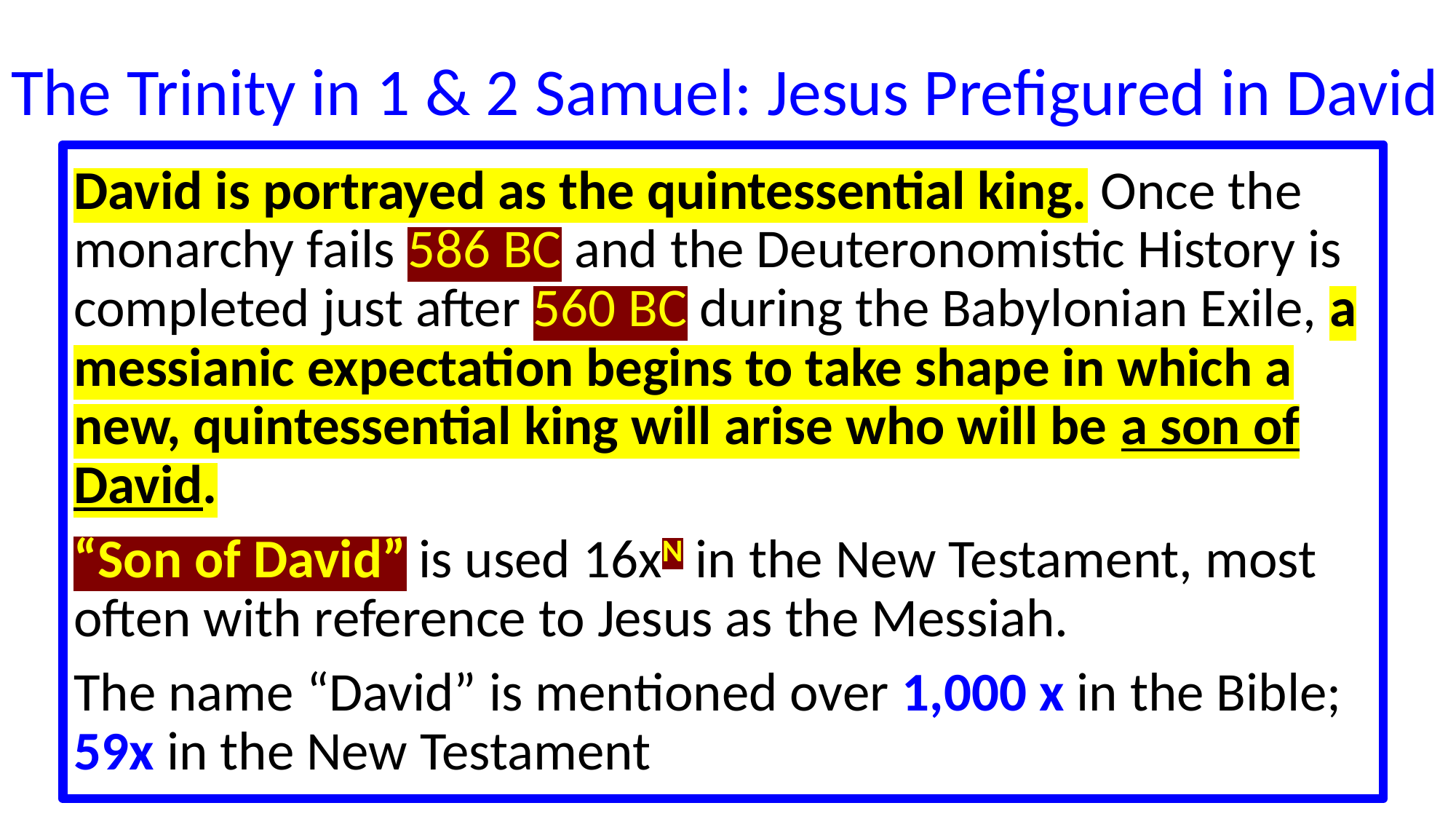

# The Trinity in 1 & 2 Samuel: Jesus Prefigured in David
David is portrayed as the quintessential king. Once the monarchy fails 586 BC and the Deuteronomistic History is completed just after 560 BC during the Babylonian Exile, a messianic expectation begins to take shape in which a new, quintessential king will arise who will be a son of David.
“Son of David” is used 16xN in the New Testament, most often with reference to Jesus as the Messiah.
The name “David” is mentioned over 1,000 x in the Bible; 59x in the New Testament